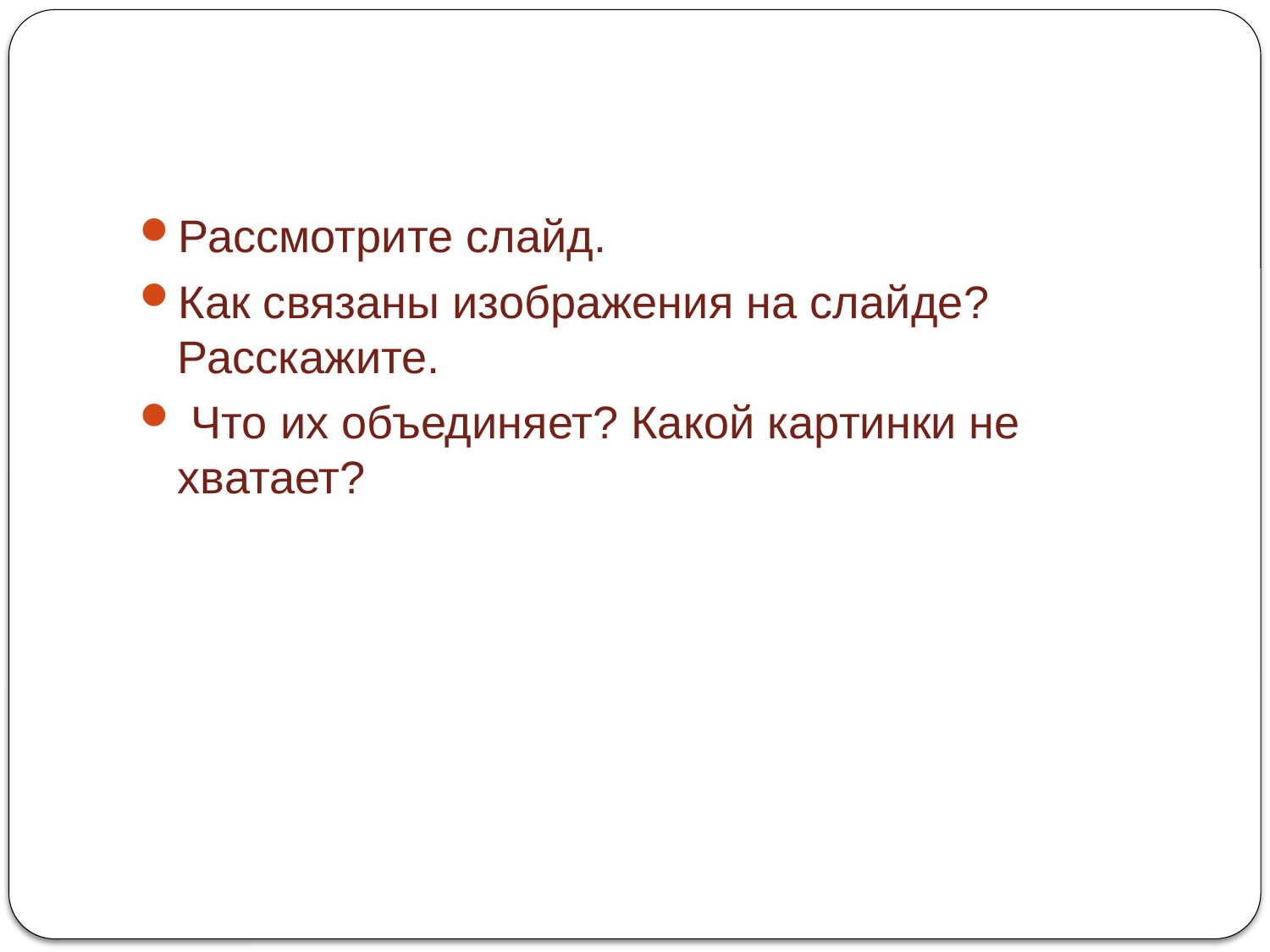

#
Рассмотрите слайд.
Как связаны изображения на слайде? Расскажите.
 Что их объединяет? Какой картинки не хватает?